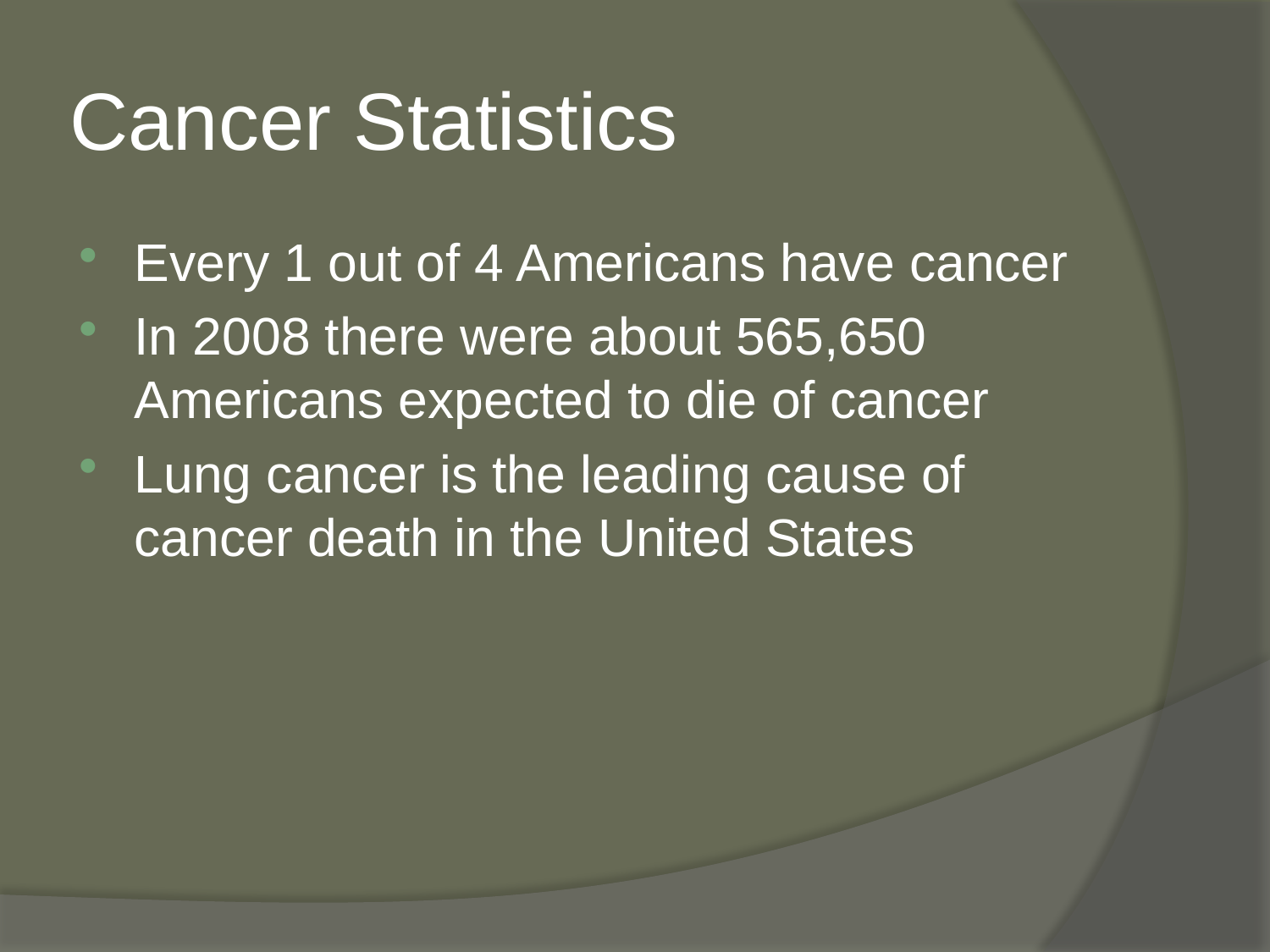

# Cancer Statistics
Every 1 out of 4 Americans have cancer
In 2008 there were about 565,650 Americans expected to die of cancer
Lung cancer is the leading cause of cancer death in the United States